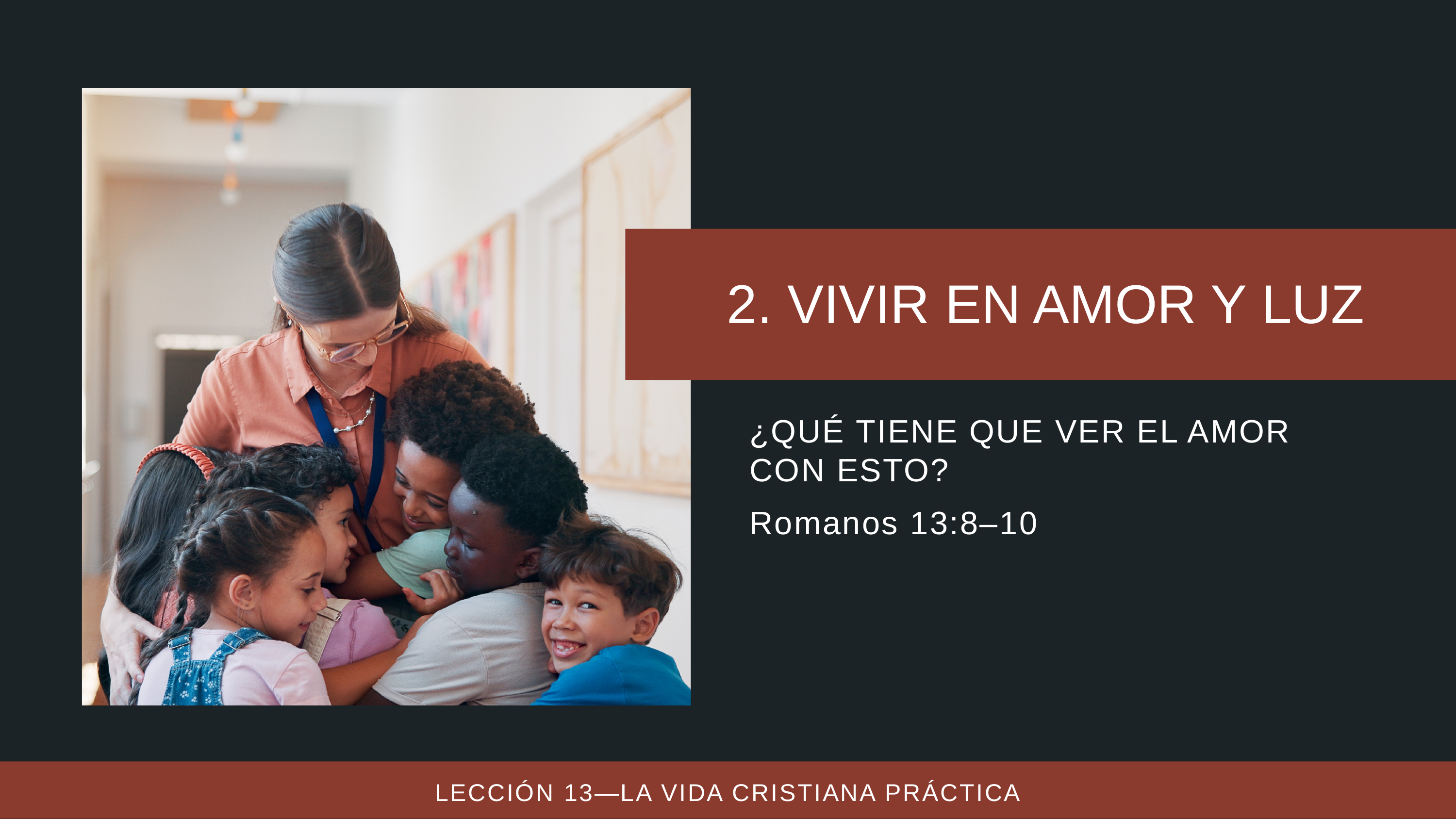

¿QUÉ TIENE QUE VER EL AMOR CON ESTO?
Romanos 13:8–10